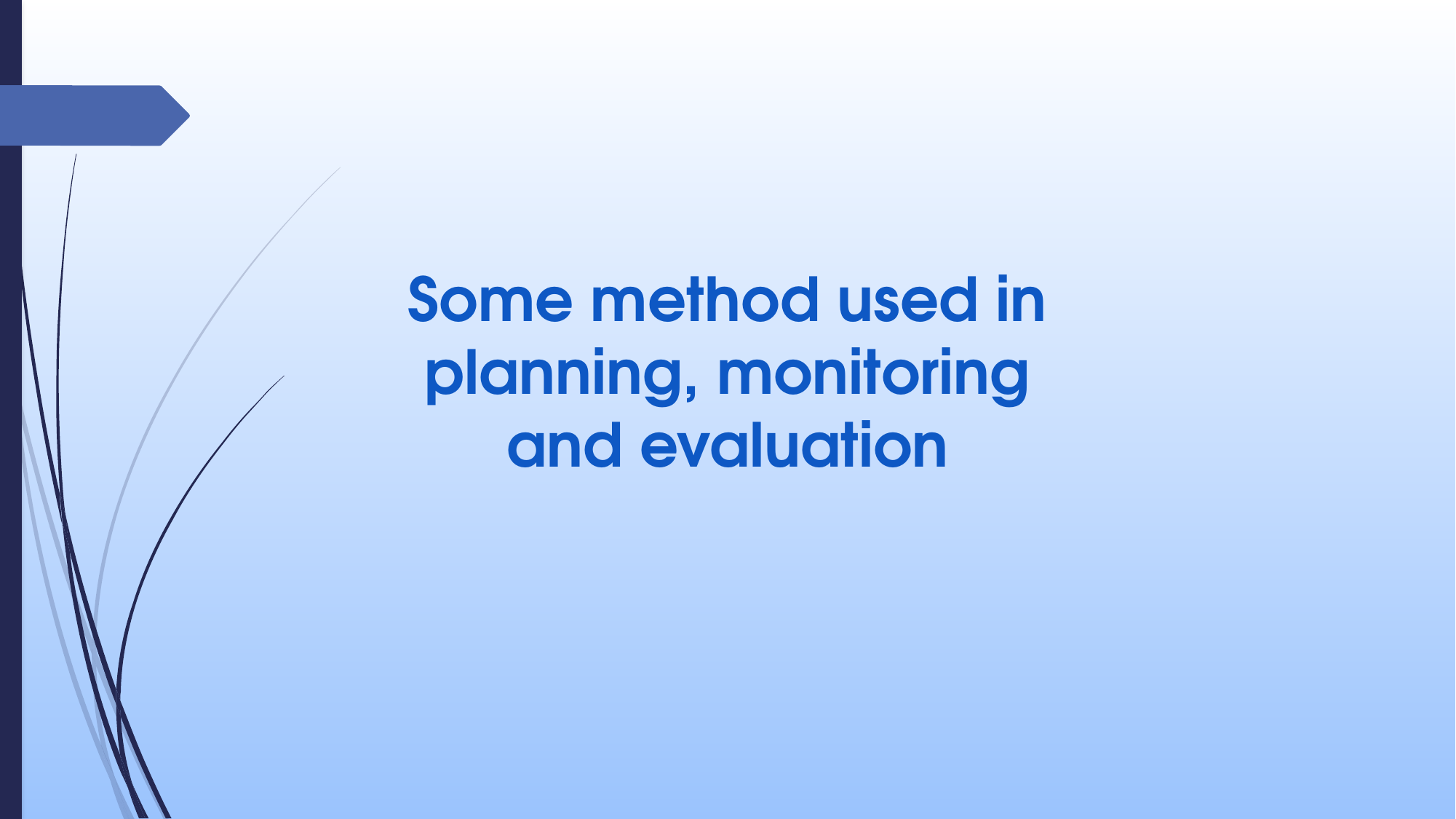

Some method used in planning, monitoring and evaluation